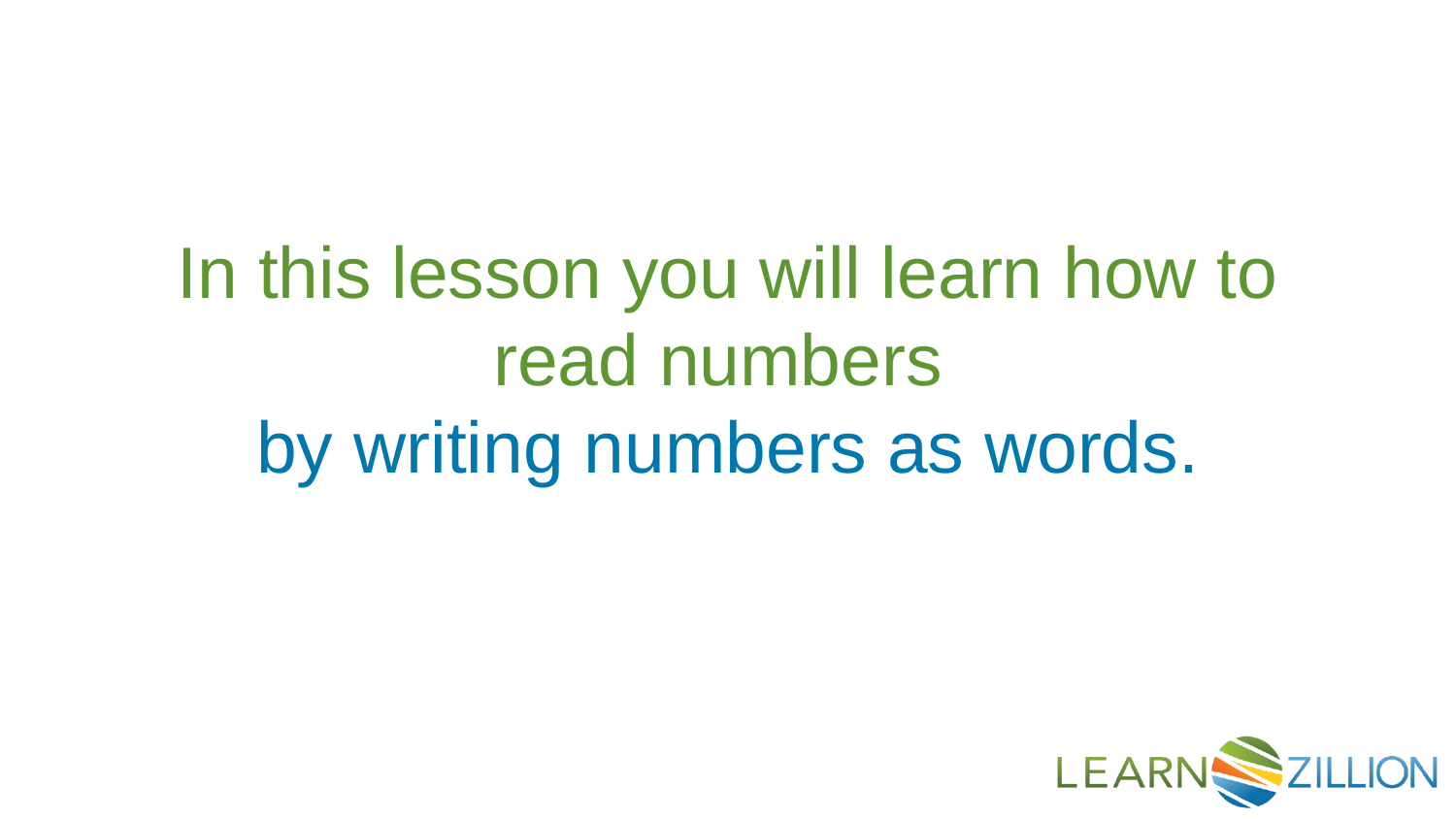

In this lesson you will learn how to read numbers
by writing numbers as words.